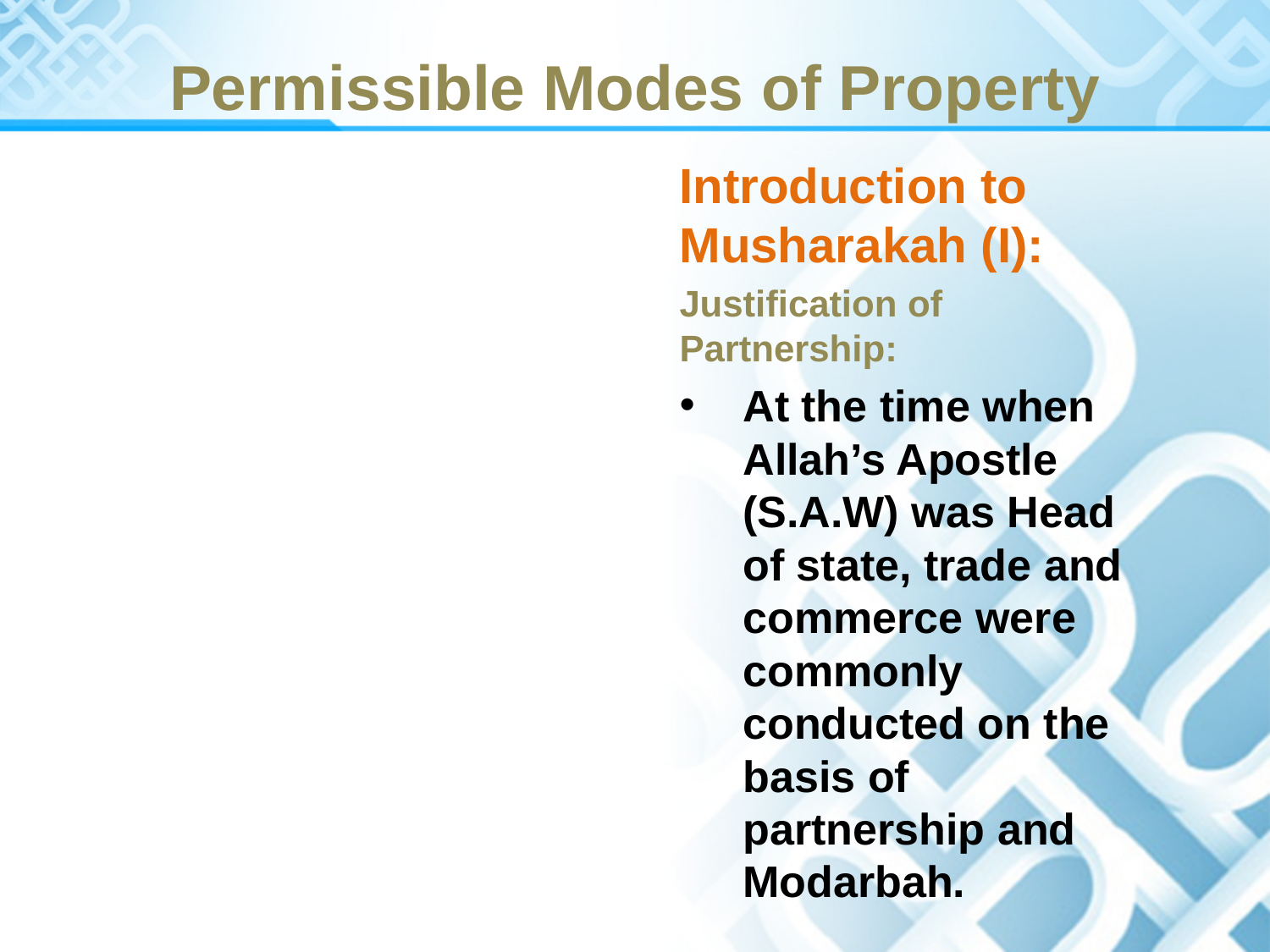

Permissible Modes of Property
Introduction to Musharakah (I):
Justification of Partnership:
At the time when Allah’s Apostle (S.A.W) was Head of state, trade and commerce were commonly conducted on the basis of partnership and Modarbah.